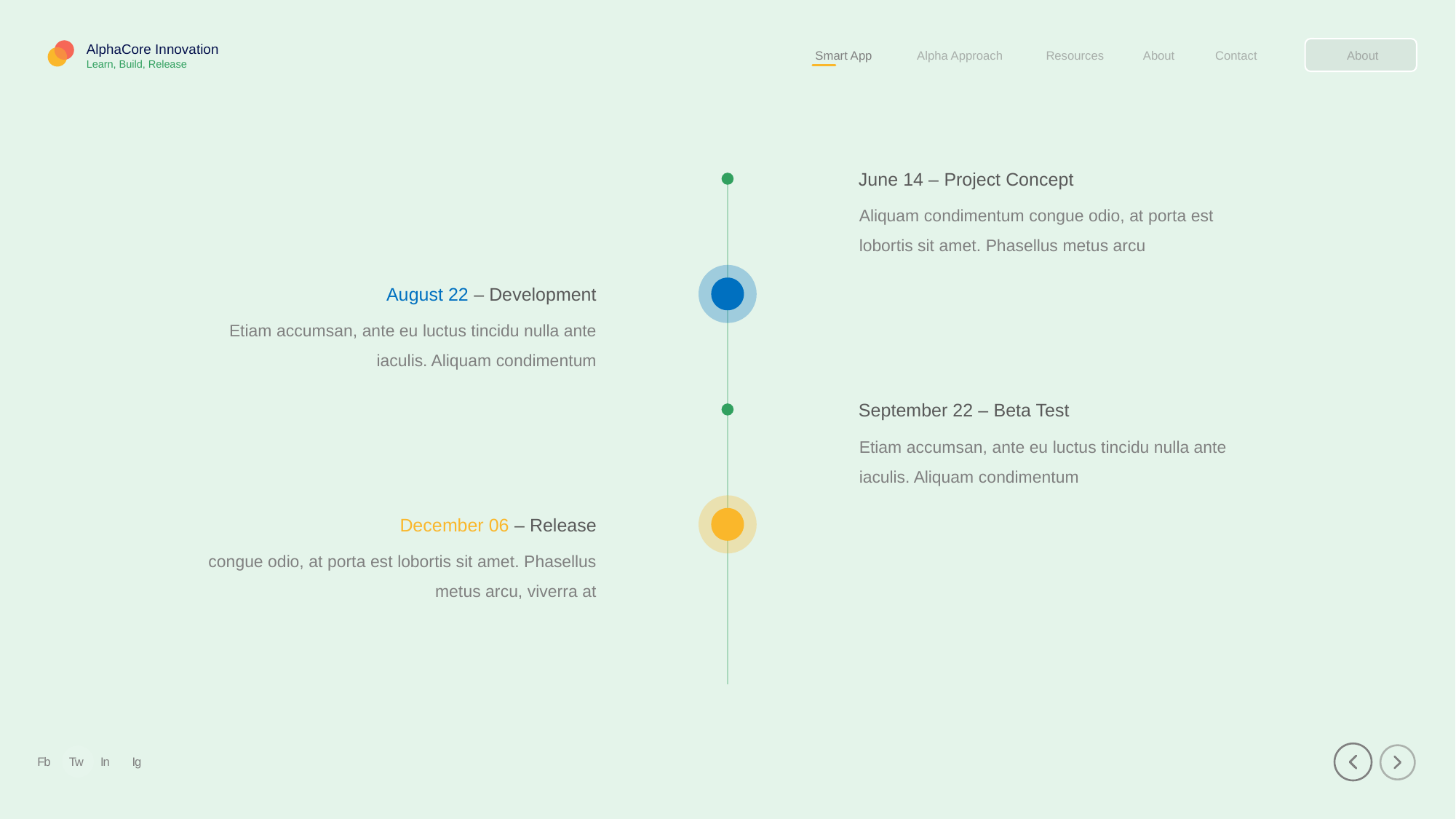

AlphaCore Innovation

Smart App
Alpha Approach
Resources
About
Contact
About
Learn, Build, Release
June 14 – Project Concept

Aliquam condimentum congue odio, at porta est lobortis sit amet. Phasellus metus arcu

August 22 – Development

Etiam accumsan, ante eu luctus tincidu nulla ante iaculis. Aliquam condimentum
September 22 – Beta Test

Etiam accumsan, ante eu luctus tincidu nulla ante iaculis. Aliquam condimentum

December 06 – Release

congue odio, at porta est lobortis sit amet. Phasellus metus arcu, viverra at

Fb
Tw
In
Ig